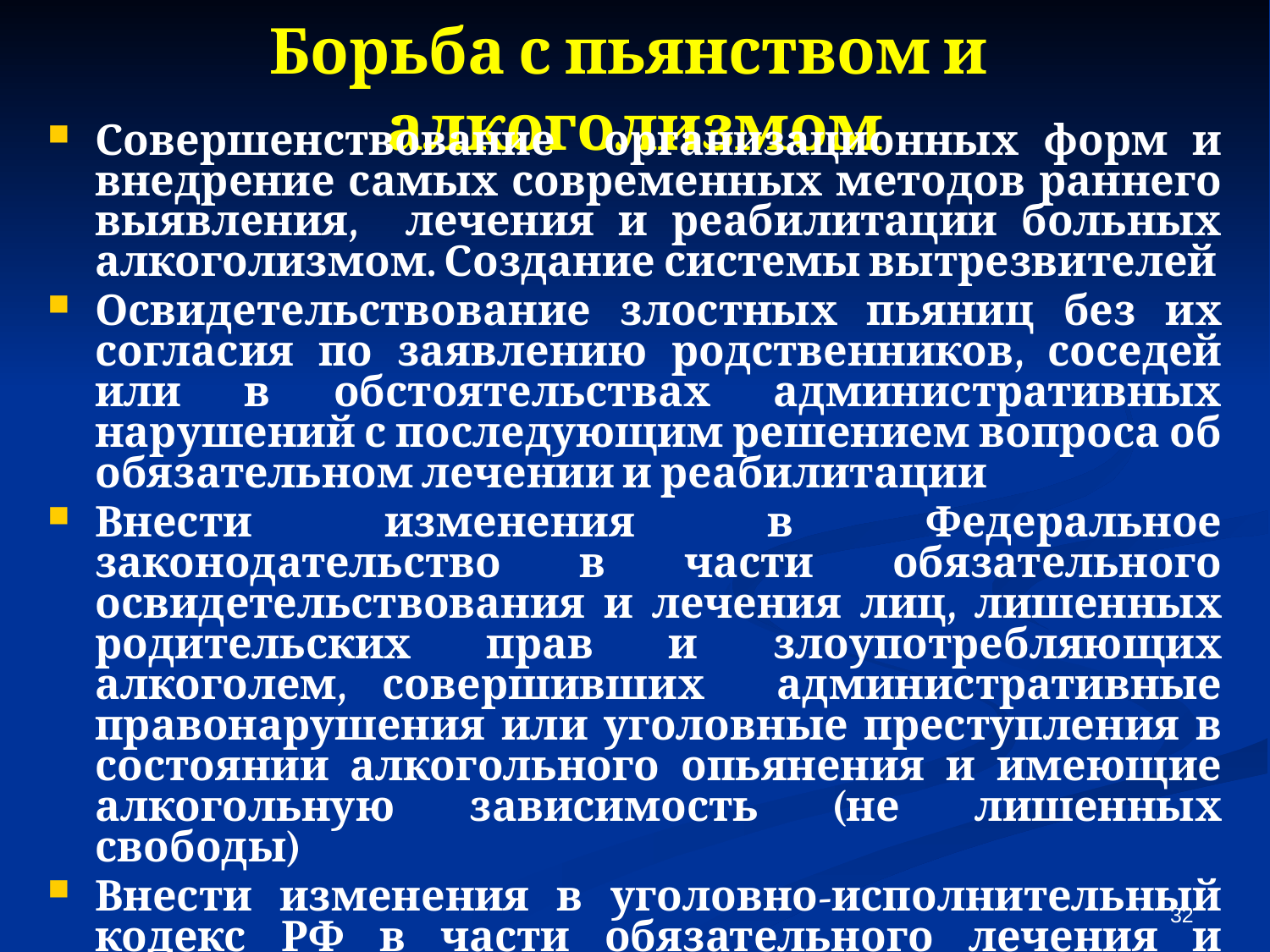

# Борьба с пьянством и  алкоголизмом
Совершенствование  организационных форм и внедрение самых современных методов раннего выявления,  лечения и реабилитации больных алкоголизмом. Создание системы вытрезвителей
Освидетельствование злостных пьяниц без их согласия по заявлению родственников, соседей или в обстоятельствах административных нарушений с последующим решением вопроса об обязательном лечении и реабилитации
Внести изменения в Федеральное законодательство в части обязательного освидетельствования и лечения лиц, лишенных родительских прав и злоупотребляющих алкоголем, совершивших  административные правонарушения или уголовные преступления в состоянии алкогольного опьянения и имеющие алкогольную зависимость (не лишенных свободы)
Внести изменения в уголовно-исполнительный кодекс РФ в части обязательного лечения и реабилитации лиц, страдающих алкогольной зависимостью и совершивших преступные деяния в состоянии алкогольного опьянения

32